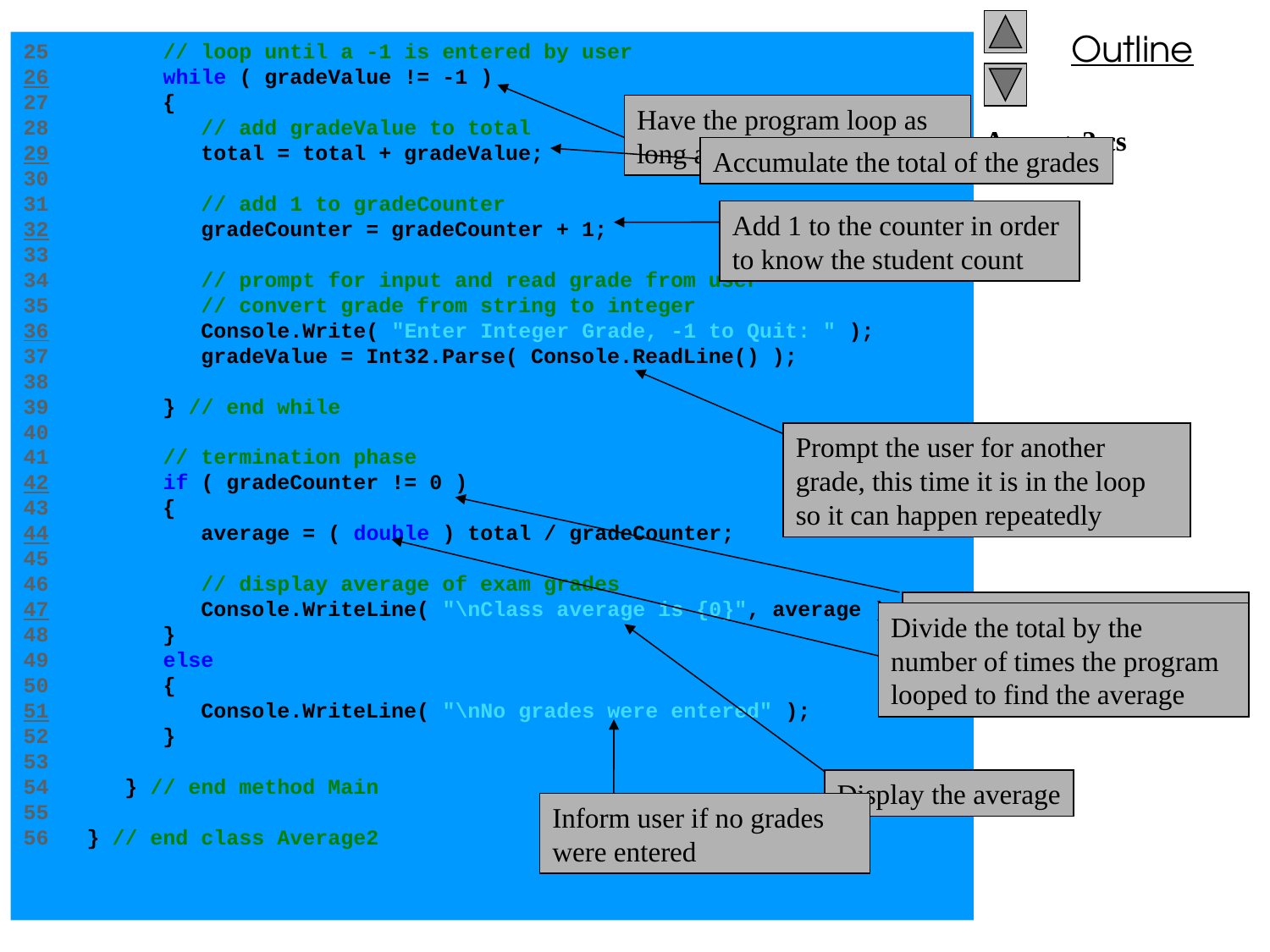

25         // loop until a -1 is entered by user
26         while ( gradeValue != -1 )
27         {
28            // add gradeValue to total
29            total = total + gradeValue;
30
31            // add 1 to gradeCounter
32            gradeCounter = gradeCounter + 1;
33
34            // prompt for input and read grade from user
35            // convert grade from string to integer
36            Console.Write( "Enter Integer Grade, -1 to Quit: " );
37            gradeValue = Int32.Parse( Console.ReadLine() );
38
39         } // end while
40
41         // termination phase
42         if ( gradeCounter != 0 )
43         {
44            average = ( double ) total / gradeCounter;
45
46            // display average of exam grades
47            Console.WriteLine( "\nClass average is {0}", average );
48         }
49         else
50         {
51            Console.WriteLine( "\nNo grades were entered" );
52         }
53
54      } // end method Main
55
56   } // end class Average2

Have the program loop as long as gradeValue is not -1
# Average2.cs
Accumulate the total of the grades

Add 1 to the counter in order to know the student count

Prompt the user for another grade, this time it is in the loop so it can happen repeatedly

Make sure the total amount of entered grades was not zero to prevent any errors

Divide the total by the number of times the program looped to find the average

Display the average

Inform user if no grades were entered